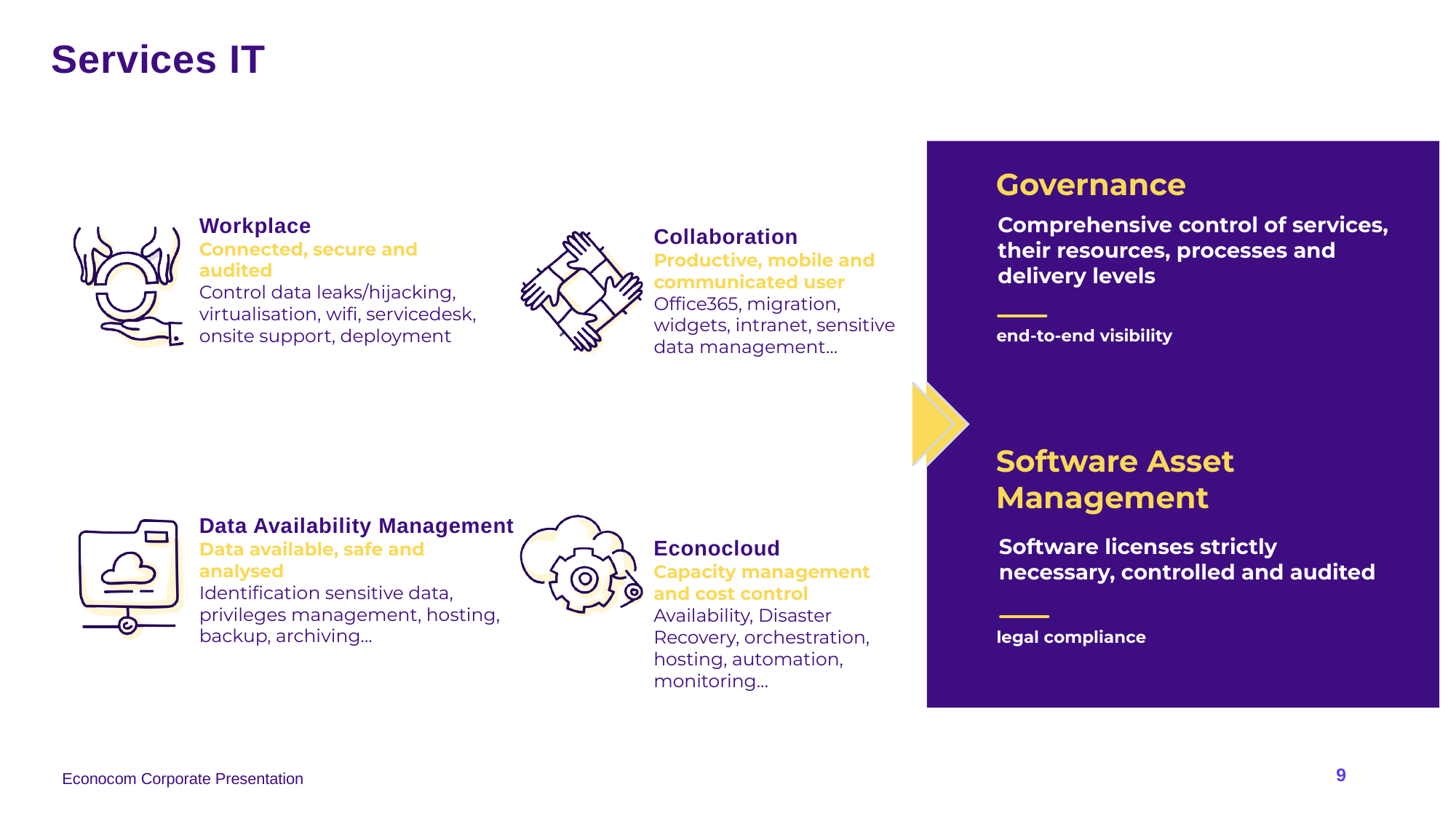

Services IT

Governance
Comprehensive control of services, their resources, processes and delivery levels
Workplace
Connected, secure and audited
Control data leaks/hijacking, virtualisation, wifi, servicedesk, onsite support, deployment
Collaboration
Productive, mobile and communicated user
Office365, migration,
widgets, intranet, sensitive data management…

end-to-end visibility

Software Asset Management
Software licenses strictly necessary, controlled and audited
Data Availability Management
Data available, safe and
analysed
Identification sensitive data, privileges management, hosting, backup, archiving…

Econocloud
Capacity management and cost control
Availability, Disaster Recovery, orchestration, hosting, automation, monitoring…
legal compliance
Econocom Corporate Presentation
9